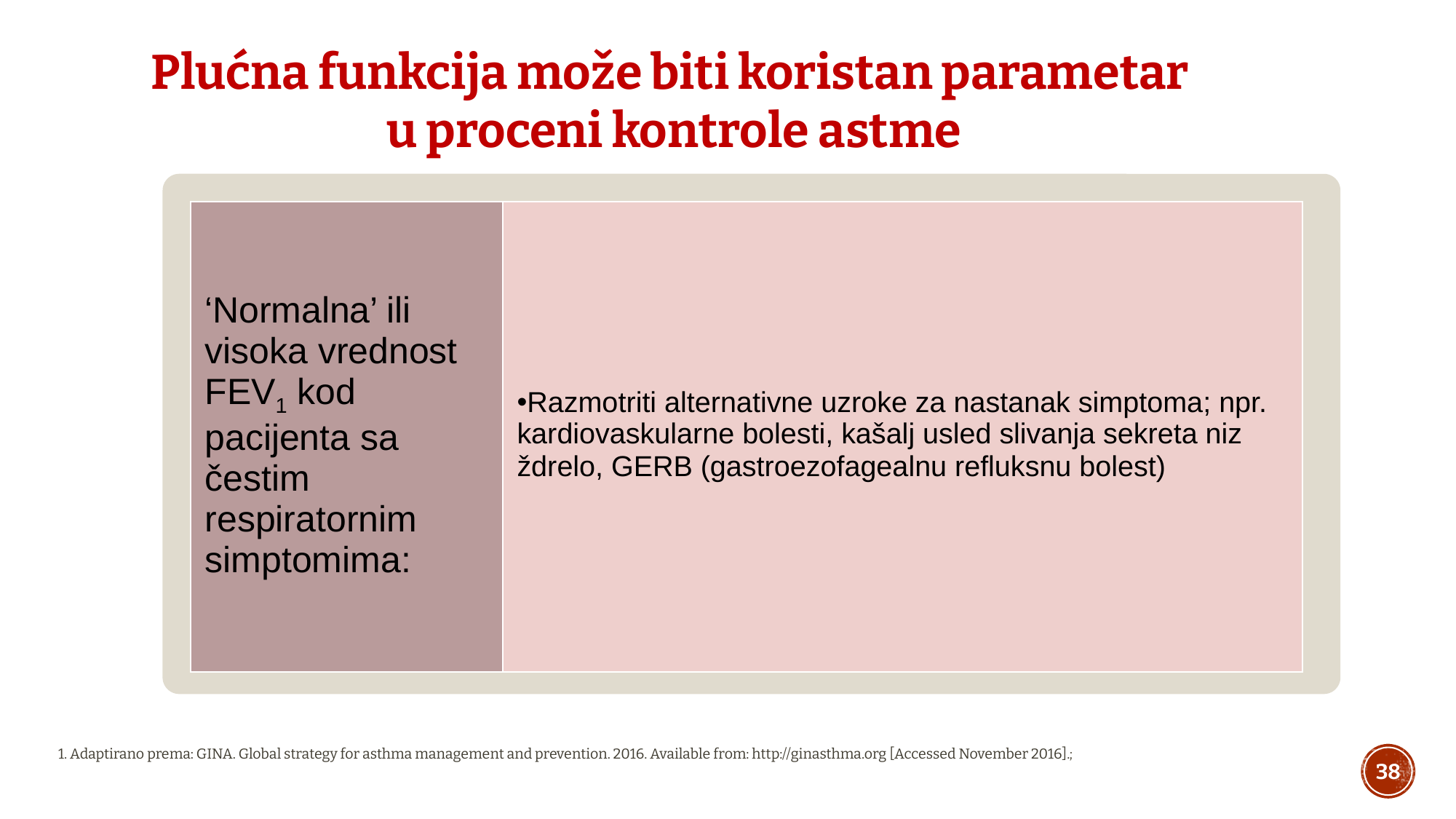

Plućna funkcija može biti koristan parametar
u proceni kontrole astme

| ‘Normalna’ ili visoka vrednost FEV1 kod pacijenta sa čestim respiratornim simptomima: | Razmotriti alternativne uzroke za nastanak simptoma; npr. kardiovaskularne bolesti, kašalj usled slivanja sekreta niz ždrelo, GERB (gastroezofagealnu refluksnu bolest) |
| --- | --- |
1. Adaptirano prema: GINA. Global strategy for asthma management and prevention. 2016. Available from: http://ginasthma.org [Accessed November 2016].;
38